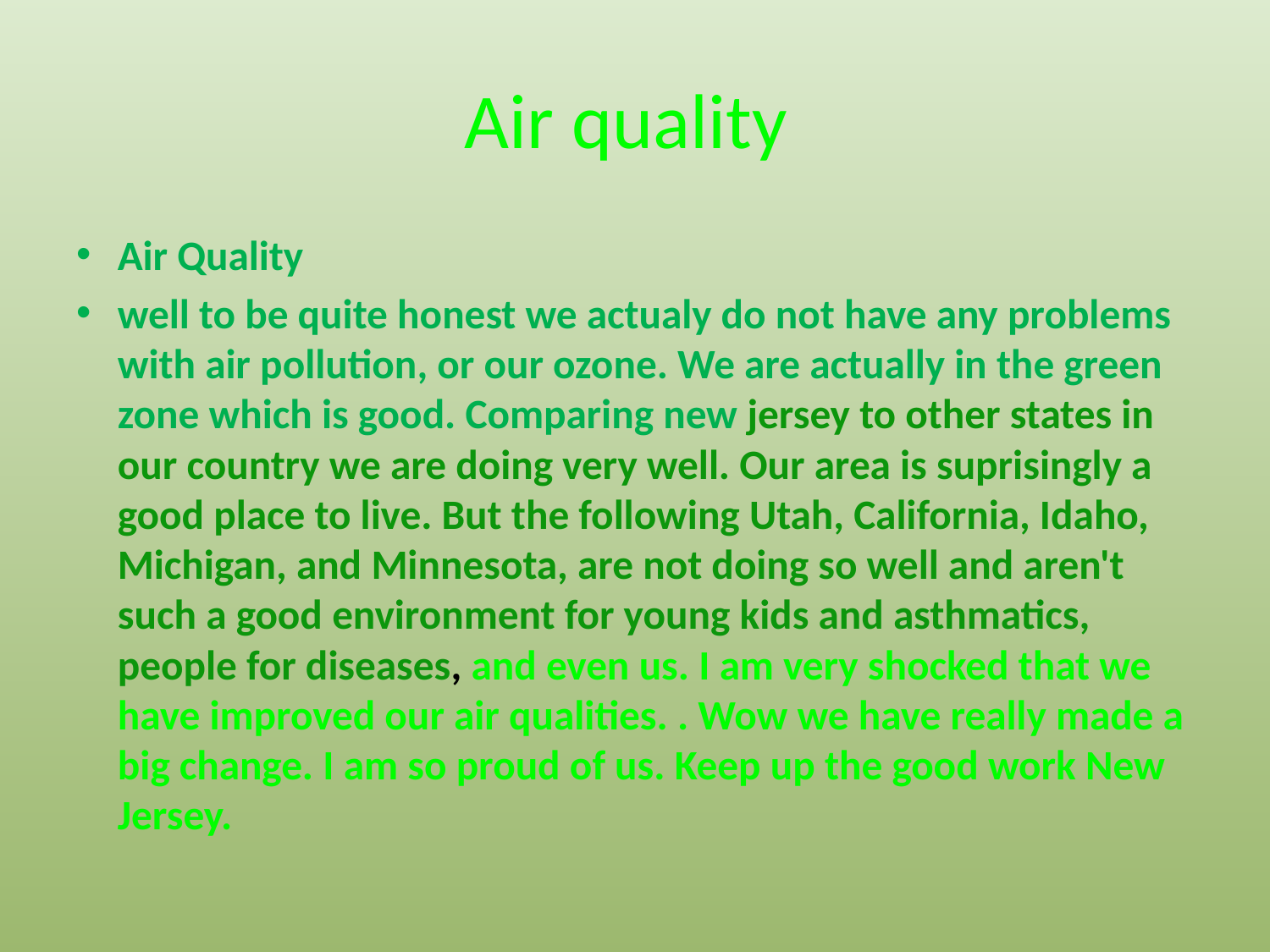

# Air quality
Air Quality
well to be quite honest we actualy do not have any problems with air pollution, or our ozone. We are actually in the green zone which is good. Comparing new jersey to other states in our country we are doing very well. Our area is suprisingly a good place to live. But the following Utah, California, Idaho, Michigan, and Minnesota, are not doing so well and aren't such a good environment for young kids and asthmatics, people for diseases, and even us. I am very shocked that we have improved our air qualities. . Wow we have really made a big change. I am so proud of us. Keep up the good work New Jersey.